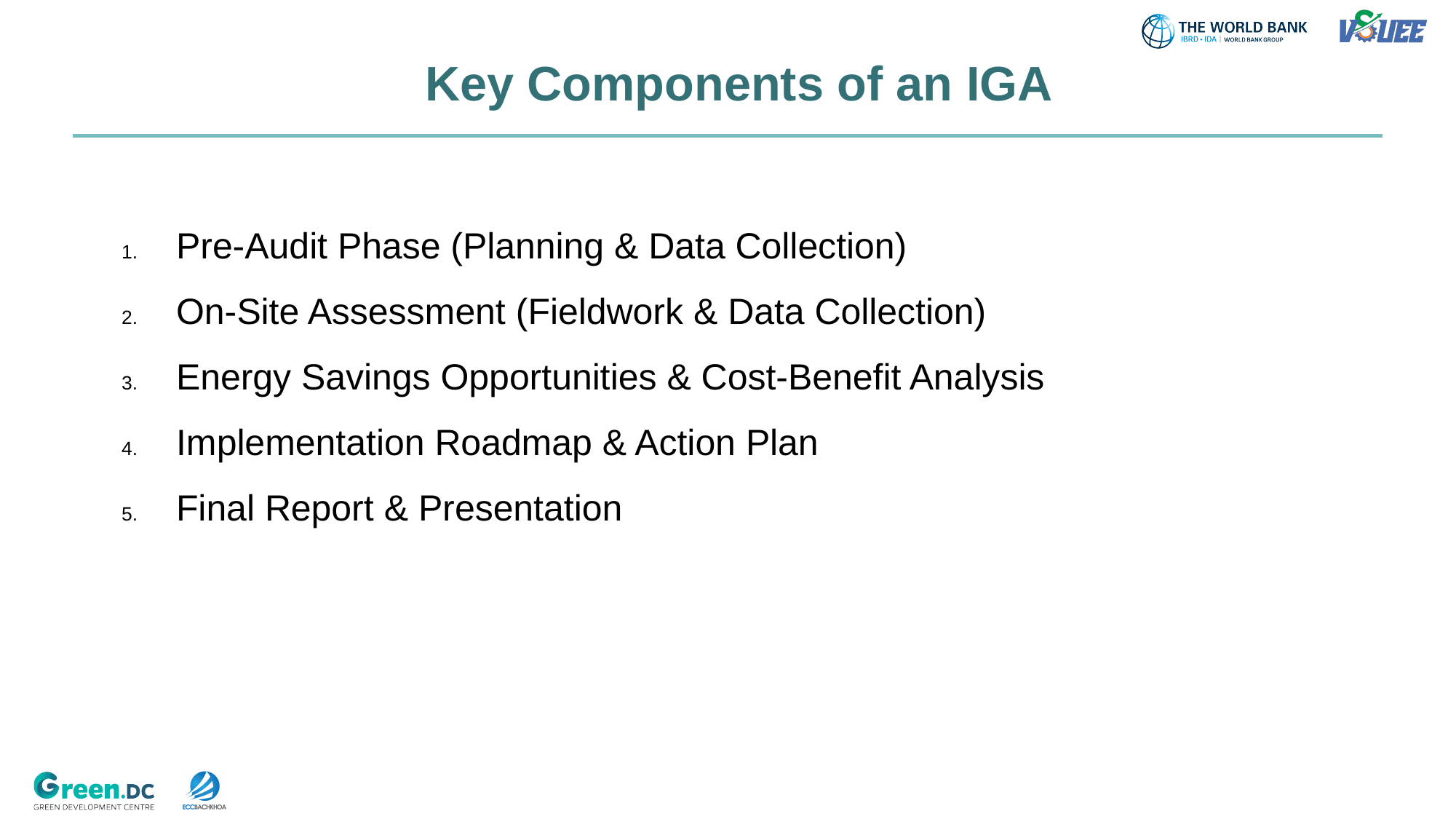

# Key Components of an IGA
Pre-Audit Phase (Planning & Data Collection)
On-Site Assessment (Fieldwork & Data Collection)
Energy Savings Opportunities & Cost-Benefit Analysis
Implementation Roadmap & Action Plan
Final Report & Presentation
7